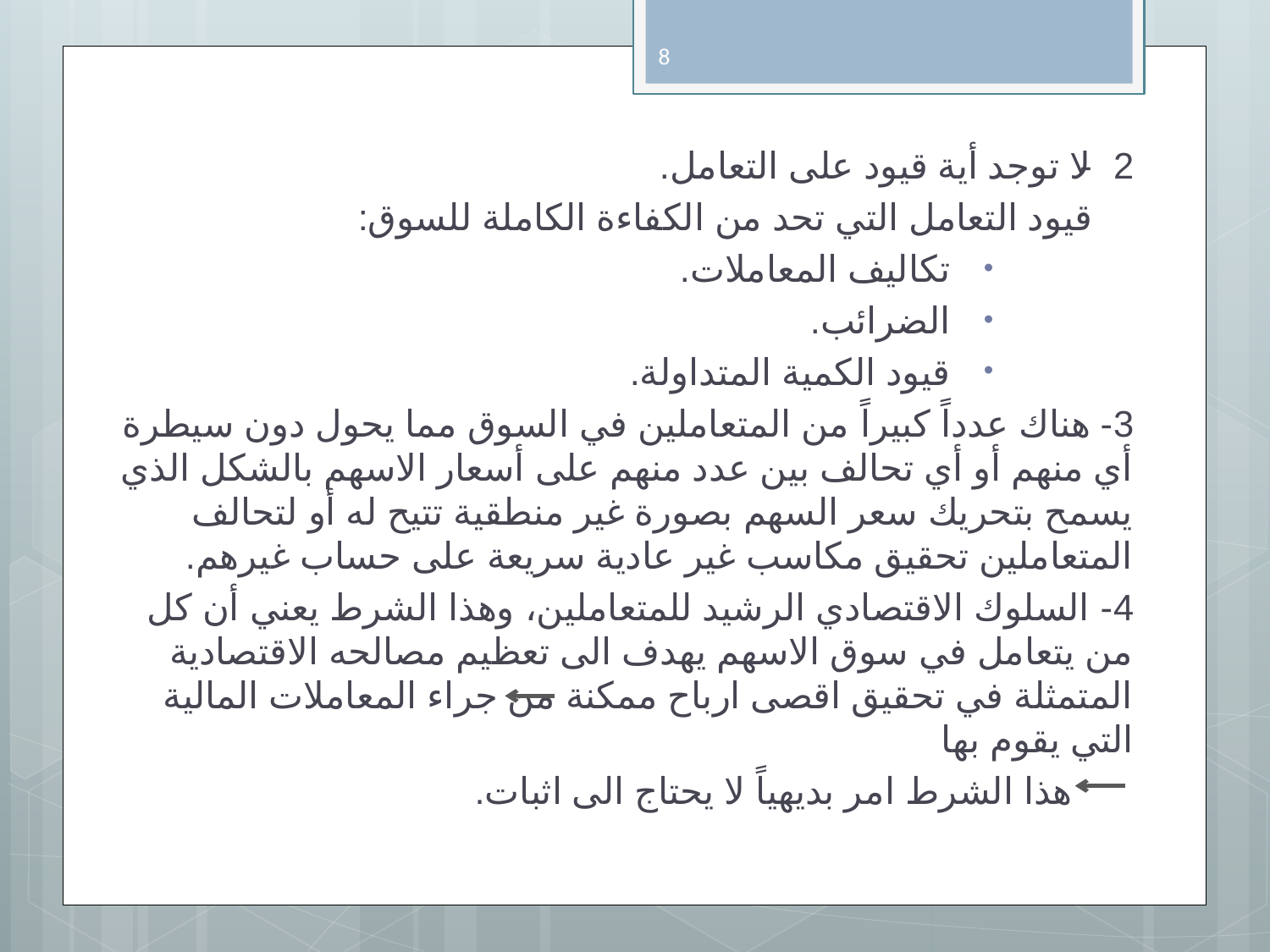

8
2- لا توجد أية قيود على التعامل.
    قيود التعامل التي تحد من الكفاءة الكاملة للسوق:
تكاليف المعاملات.
الضرائب.
قيود الكمية المتداولة.
3- هناك عدداً كبيراً من المتعاملين في السوق مما يحول دون سيطرة أي منهم أو أي تحالف بين عدد منهم على أسعار الاسهم بالشكل الذي يسمح بتحريك سعر السهم بصورة غير منطقية تتيح له أو لتحالف المتعاملين تحقيق مكاسب غير عادية سريعة على حساب غيرهم.
4- السلوك الاقتصادي الرشيد للمتعاملين، وهذا الشرط يعني أن كل من يتعامل في سوق الاسهم يهدف الى تعظيم مصالحه الاقتصادية المتمثلة في تحقيق اقصى ارباح ممكنة من جراء المعاملات المالية التي يقوم بها
      هذا الشرط امر بديهياً لا يحتاج الى اثبات.